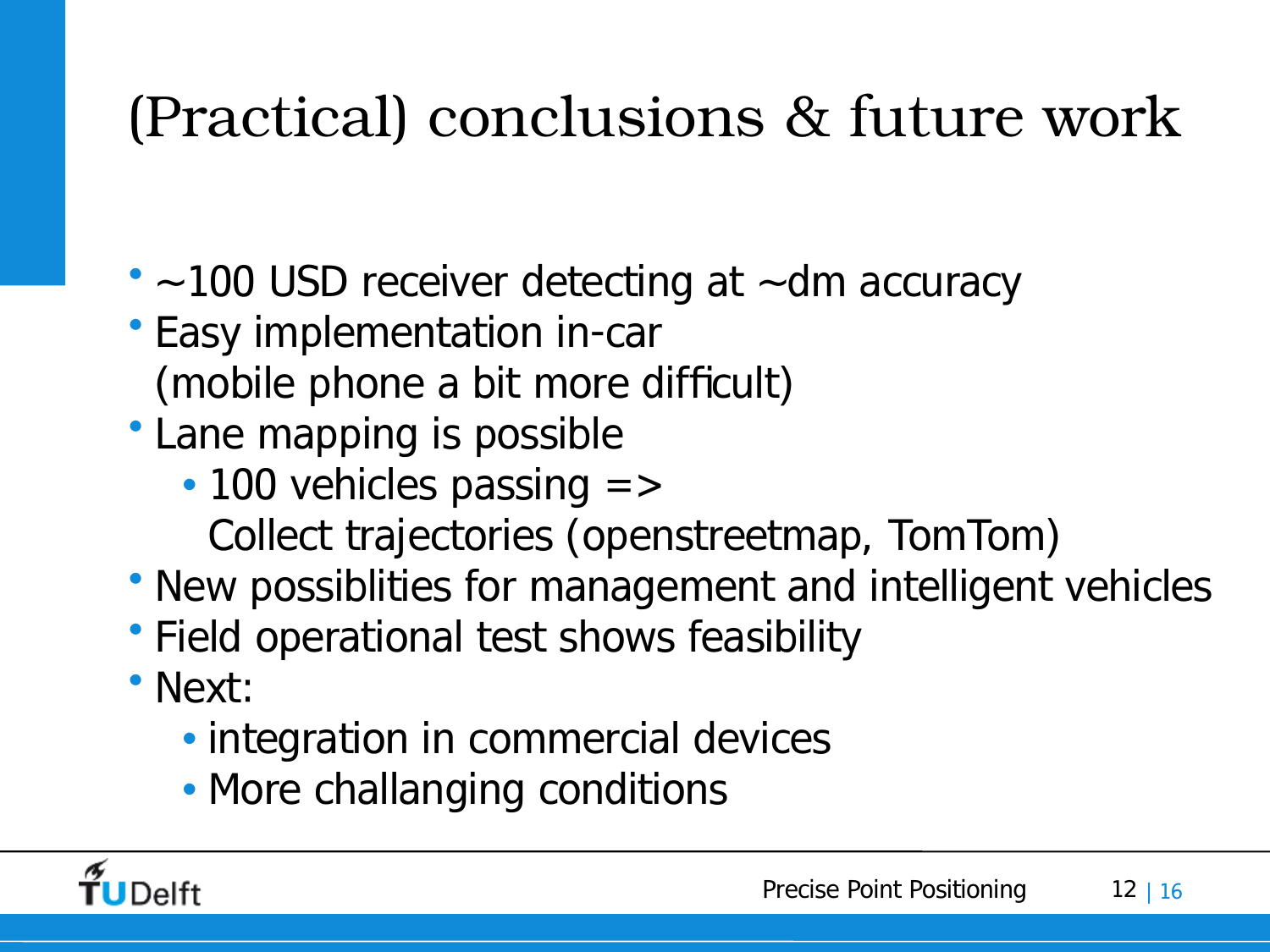

# (Practical) conclusions & future work
~100 USD receiver detecting at ~dm accuracy
Easy implementation in-car
(mobile phone a bit more difficult)
Lane mapping is possible
100 vehicles passing =>
Collect trajectories (openstreetmap, TomTom)
New possiblities for management and intelligent vehicles
Field operational test shows feasibility
Next:
integration in commercial devices
More challanging conditions